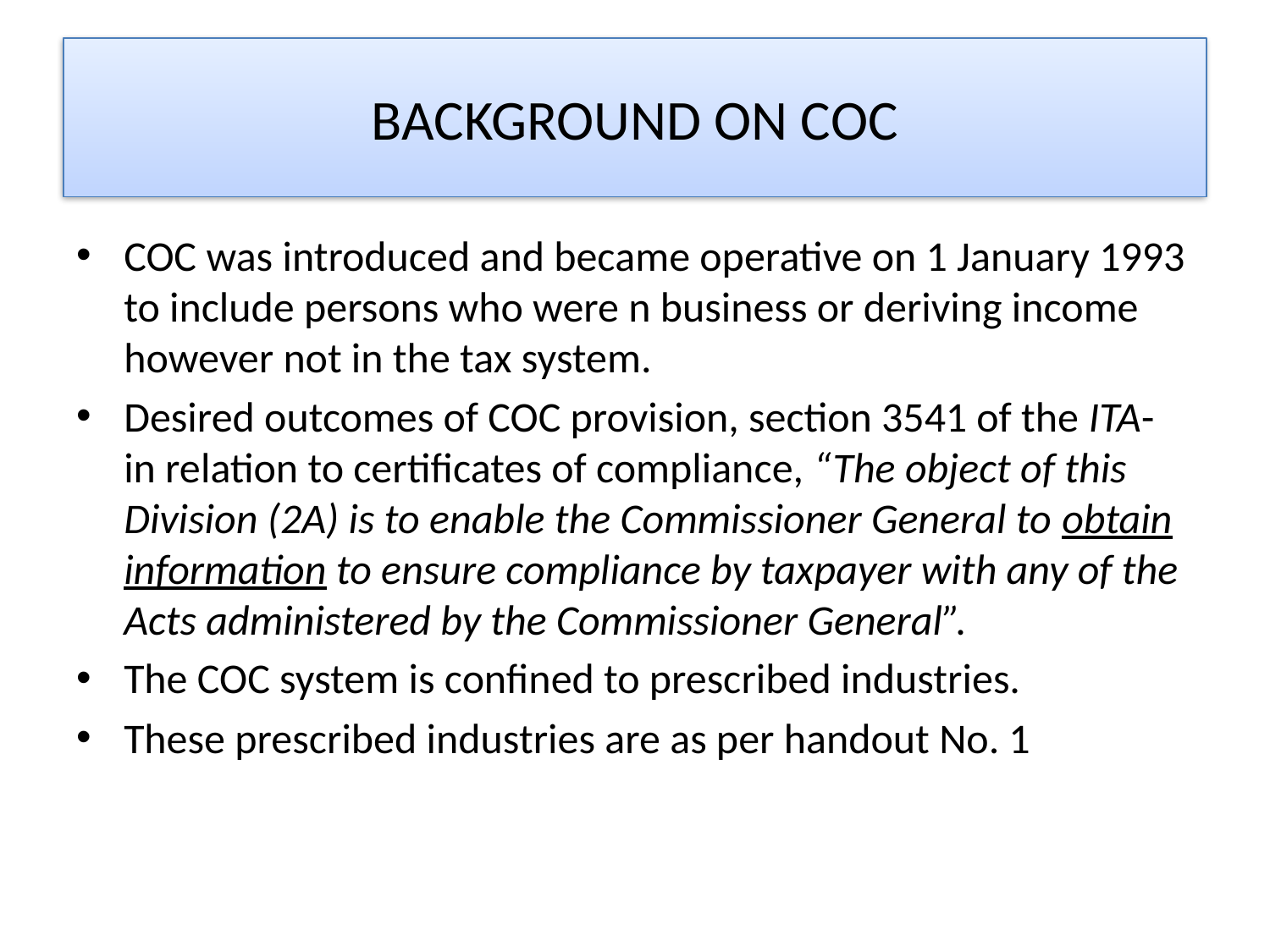

# BACKGROUND ON COC
COC was introduced and became operative on 1 January 1993 to include persons who were n business or deriving income however not in the tax system.
Desired outcomes of COC provision, section 3541 of the ITA- in relation to certificates of compliance, “The object of this Division (2A) is to enable the Commissioner General to obtain information to ensure compliance by taxpayer with any of the Acts administered by the Commissioner General”.
The COC system is confined to prescribed industries.
These prescribed industries are as per handout No. 1